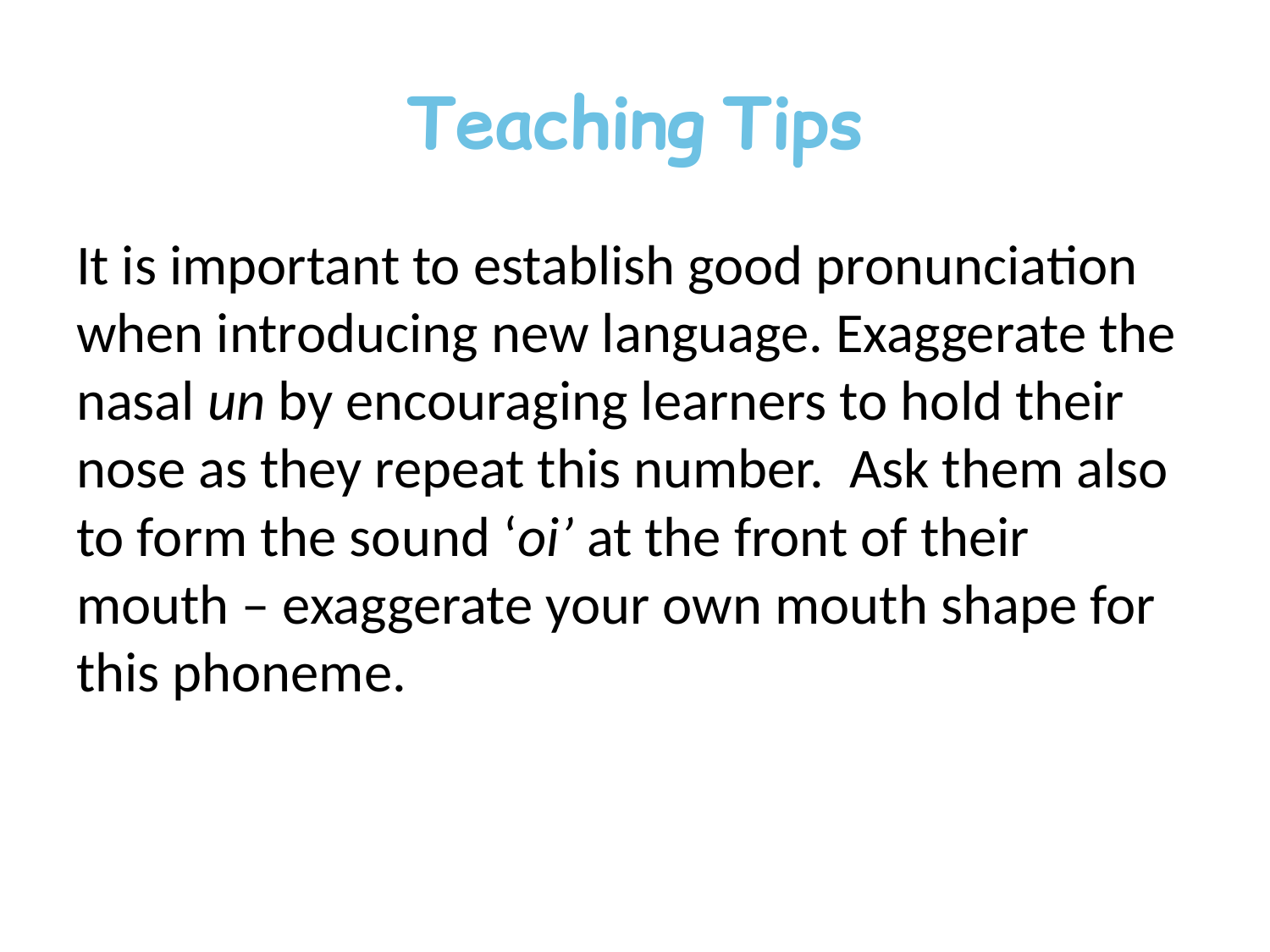

# Teaching Tips
It is important to establish good pronunciation when introducing new language. Exaggerate the nasal un by encouraging learners to hold their nose as they repeat this number.  Ask them also to form the sound ‘oi’ at the front of their mouth – exaggerate your own mouth shape for this phoneme.